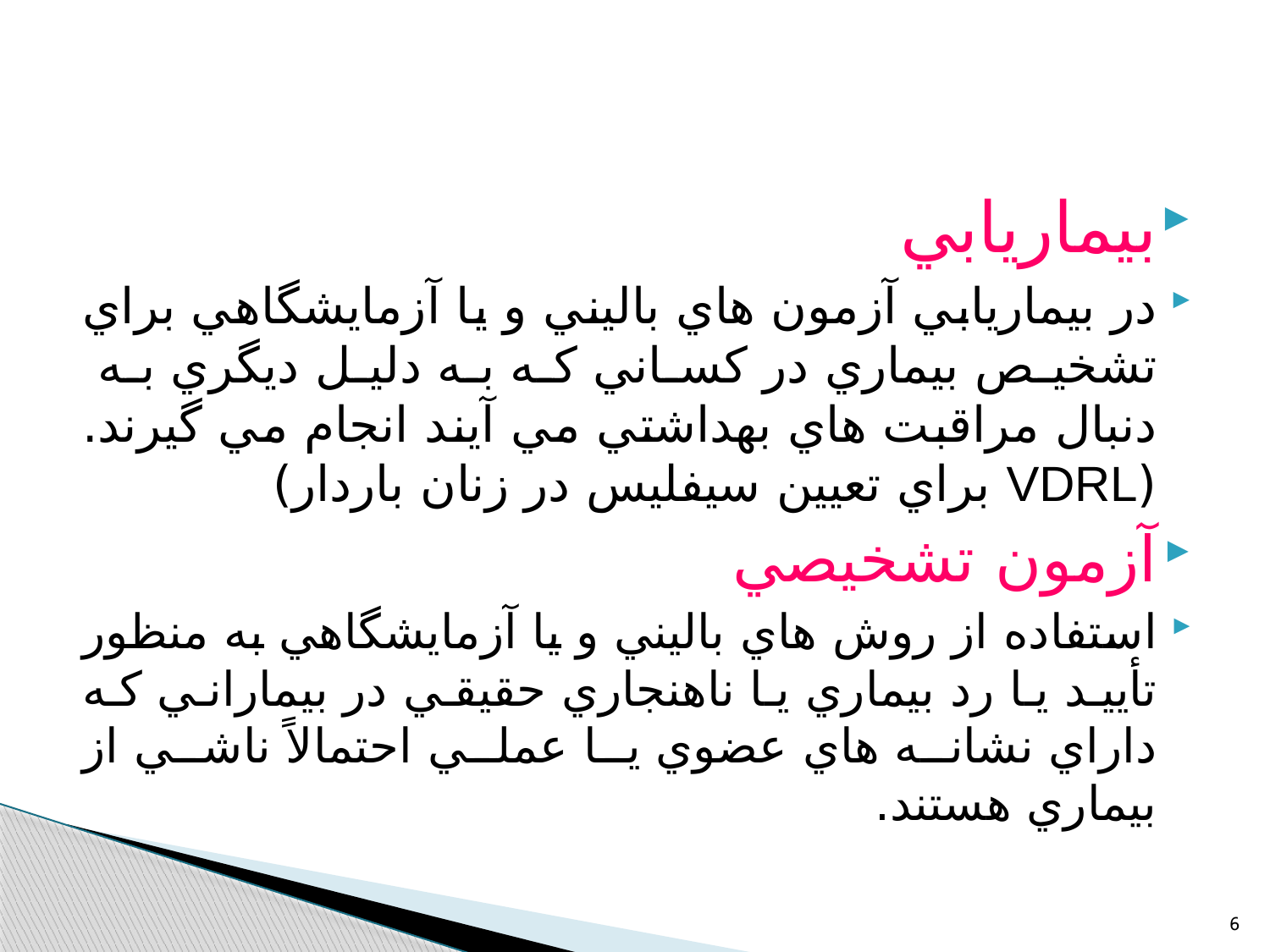

بيماريابي
در بيماريابي آزمون هاي باليني و يا آزمايشگاهي براي تشخيص بيماري در كساني كه به دليل ديگري به  دنبال مراقبت هاي بهداشتي مي آيند انجام مي گيرند. (VDRL براي تعيين سيفليس در زنان باردار)
آزمون تشخيصي
استفاده از روش هاي باليني و يا آزمايشگاهي به منظور تأييد يا رد بيماري يا ناهنجاري حقيقي در بيماراني كه داراي نشانه هاي عضوي يا عملي احتمالاً ناشي از بيماري هستند.
6